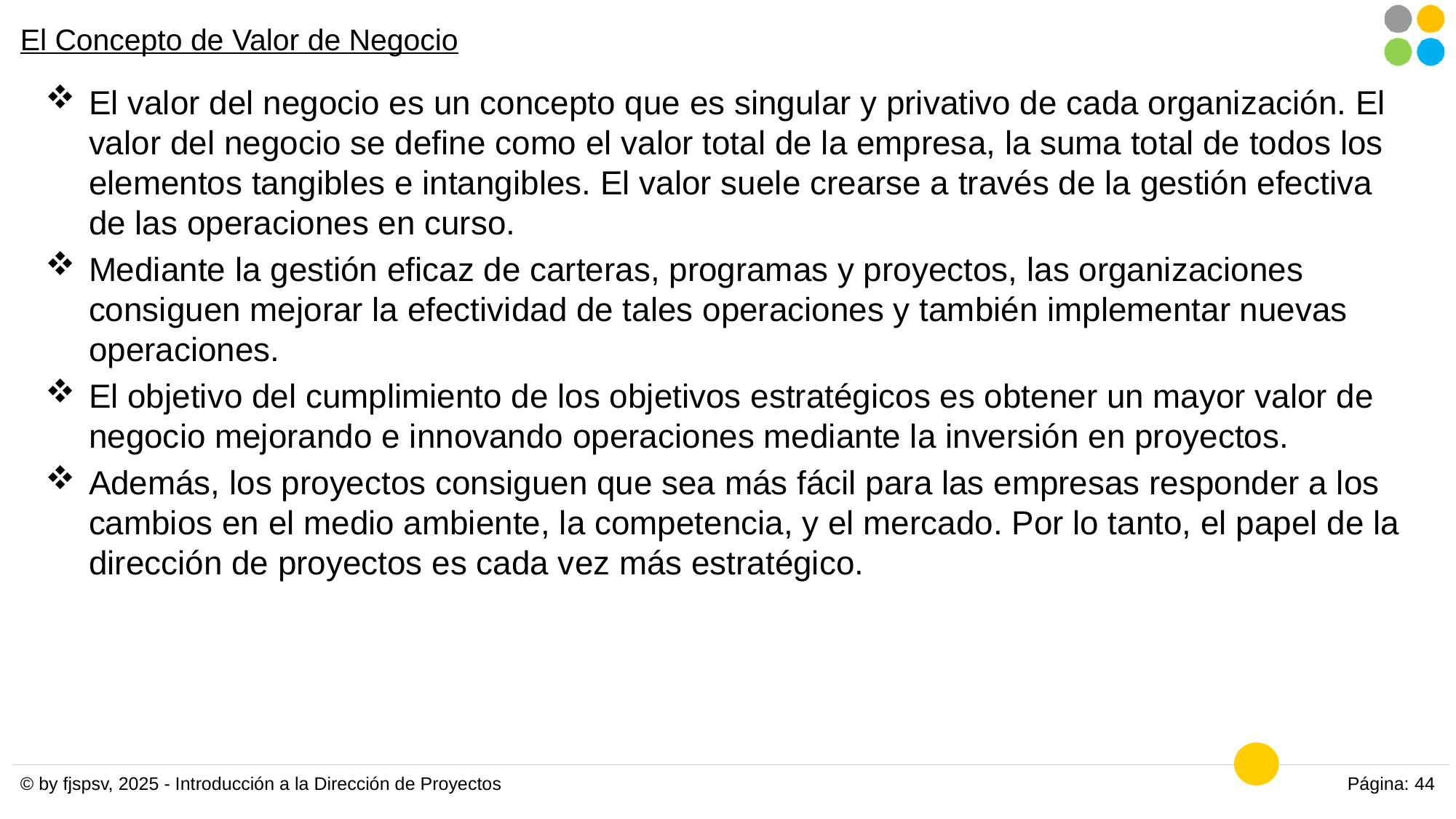

# El Concepto de Valor de Negocio
El valor del negocio es un concepto que es singular y privativo de cada organización. El valor del negocio se define como el valor total de la empresa, la suma total de todos los elementos tangibles e intangibles. El valor suele crearse a través de la gestión efectiva de las operaciones en curso.
Mediante la gestión eficaz de carteras, programas y proyectos, las organizaciones consiguen mejorar la efectividad de tales operaciones y también implementar nuevas operaciones.
El objetivo del cumplimiento de los objetivos estratégicos es obtener un mayor valor de negocio mejorando e innovando operaciones mediante la inversión en proyectos.
Además, los proyectos consiguen que sea más fácil para las empresas responder a los cambios en el medio ambiente, la competencia, y el mercado. Por lo tanto, el papel de la dirección de proyectos es cada vez más estratégico.
© by fjspsv, 2025 - Introducción a la Dirección de Proyectos
Página: 44